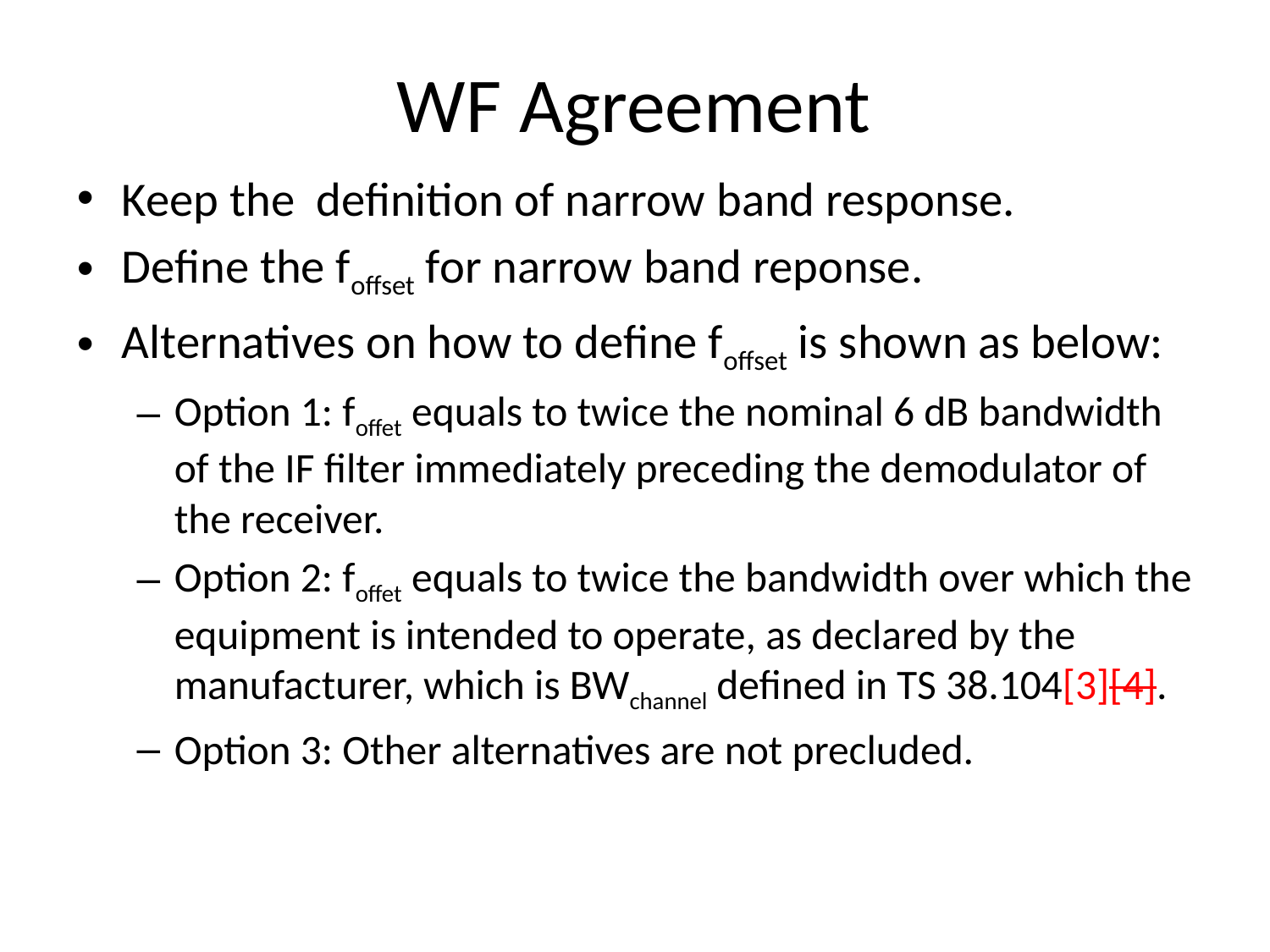

# WF Agreement
Keep the  definition of narrow band response.
Define the foffset for narrow band reponse.
Alternatives on how to define foffset is shown as below:
Option 1: foffet equals to twice the nominal 6 dB bandwidth of the IF filter immediately preceding the demodulator of the receiver.
Option 2: foffet equals to twice the bandwidth over which the equipment is intended to operate, as declared by the manufacturer, which is BWchannel defined in TS 38.104[3][4].
Option 3: Other alternatives are not precluded.